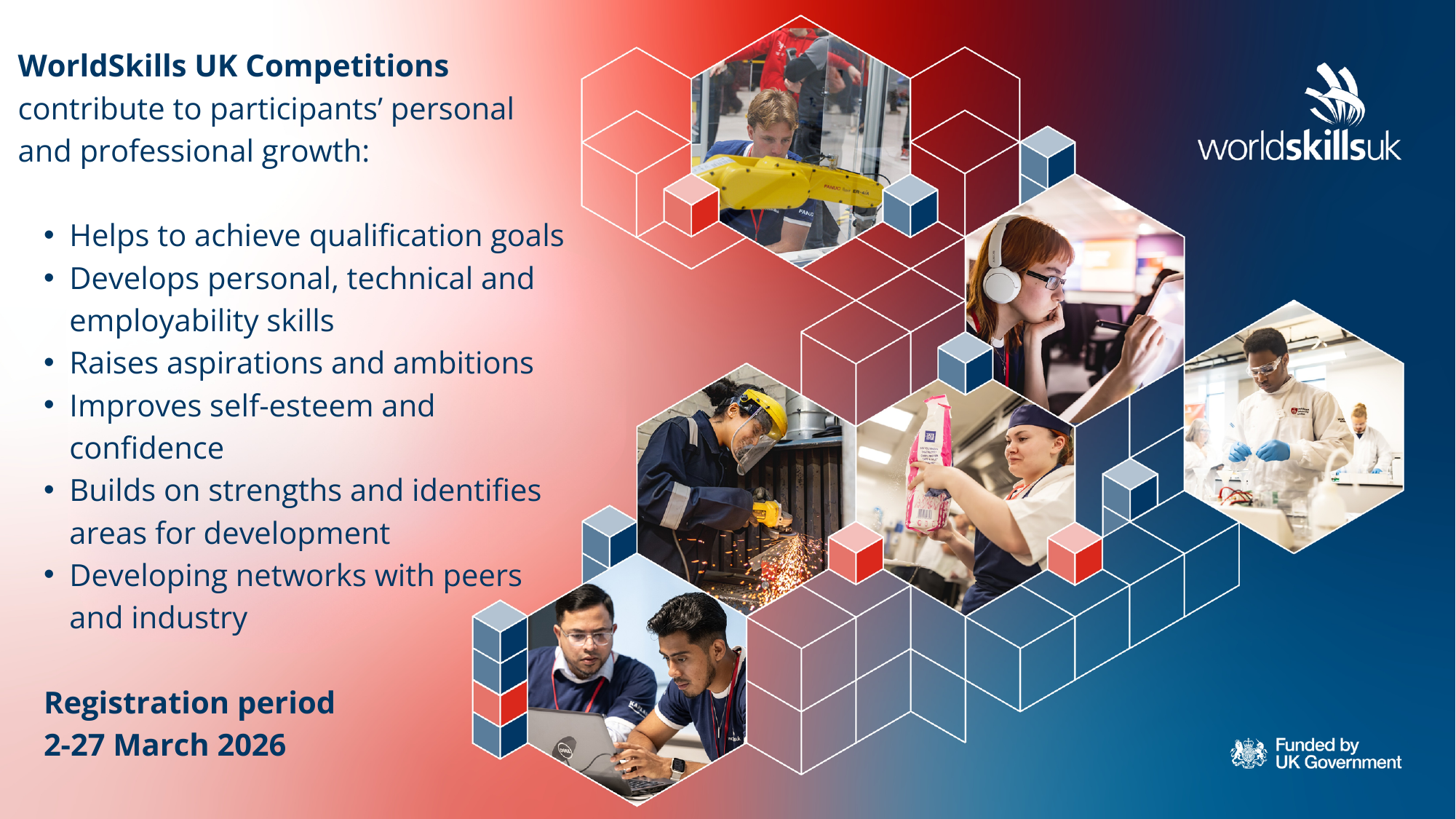

WorldSkills UK Competitions contribute to participants’ personal and professional growth:

Helps to achieve qualification goals
Develops personal, technical and employability skills
Raises aspirations and ambitions
Improves self-esteem and confidence
Builds on strengths and identifies areas for development
Developing networks with peers and industry

Registration period
2-27 March 2026